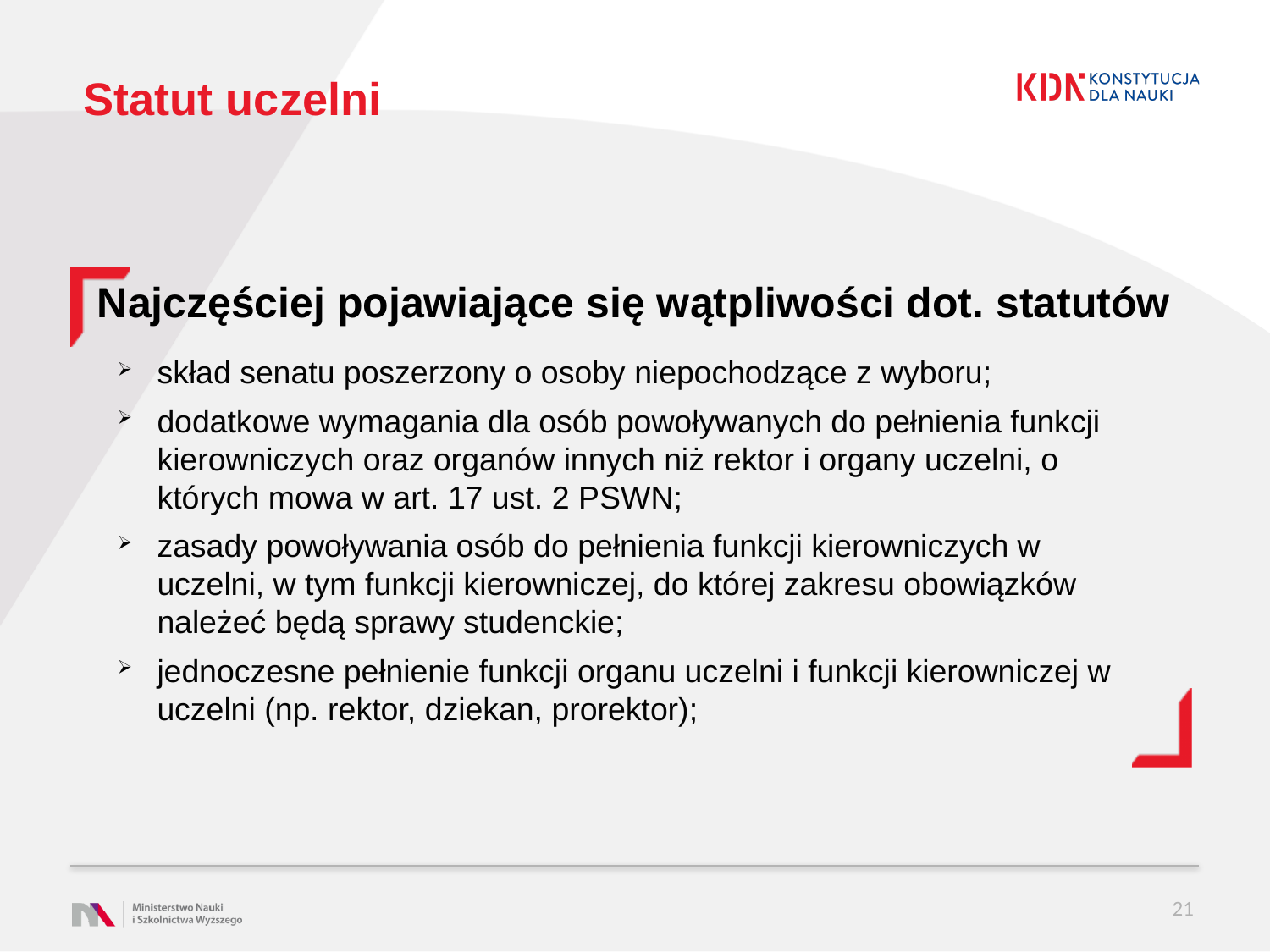

# Statut uczelni
Najczęściej pojawiające się wątpliwości dot. statutów
skład senatu poszerzony o osoby niepochodzące z wyboru;
dodatkowe wymagania dla osób powoływanych do pełnienia funkcji kierowniczych oraz organów innych niż rektor i organy uczelni, o których mowa w art. 17 ust. 2 PSWN;
zasady powoływania osób do pełnienia funkcji kierowniczych w uczelni, w tym funkcji kierowniczej, do której zakresu obowiązków należeć będą sprawy studenckie;
jednoczesne pełnienie funkcji organu uczelni i funkcji kierowniczej w uczelni (np. rektor, dziekan, prorektor);

21